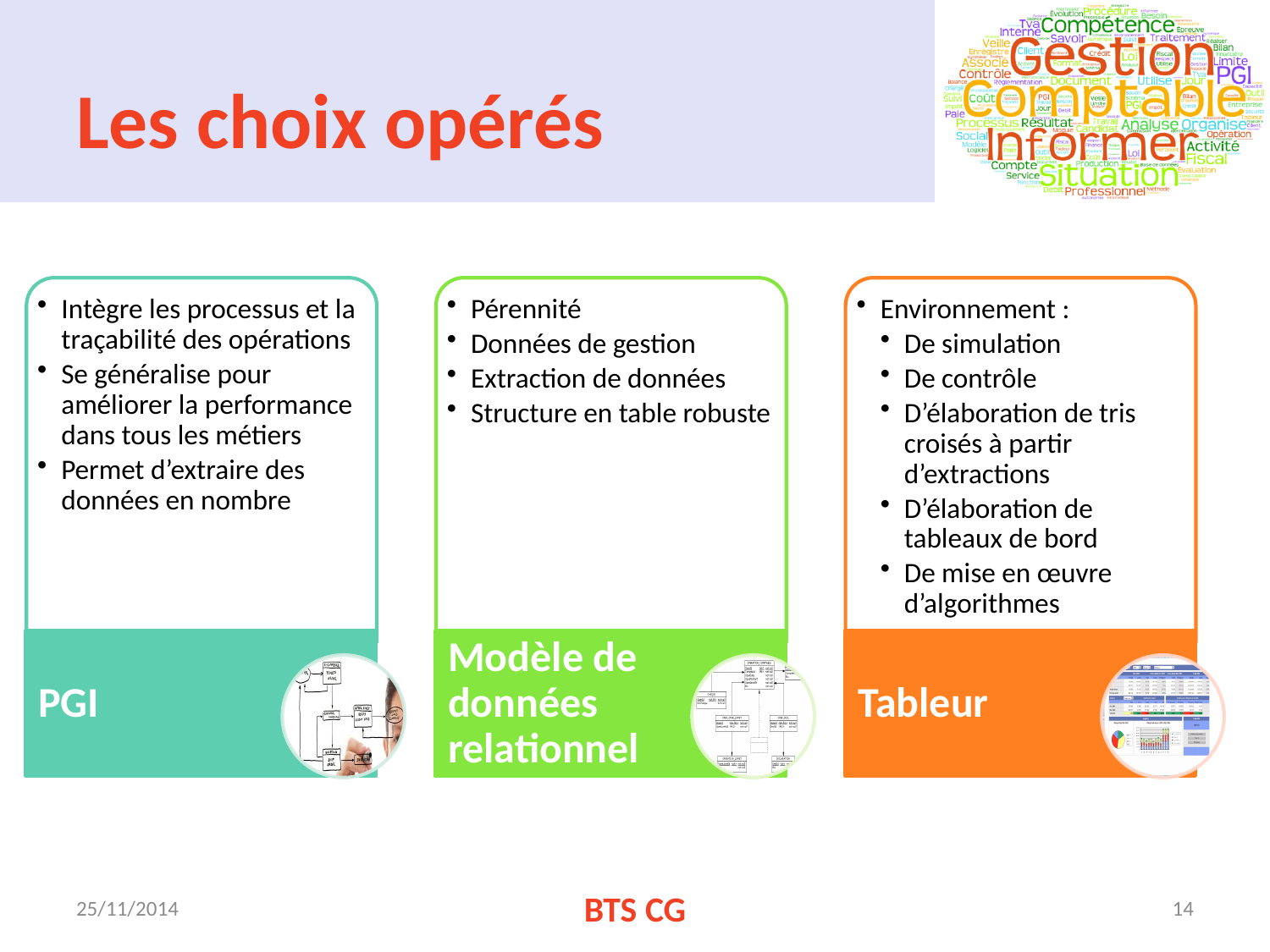

# Les choix opérés
Intègre les processus et la traçabilité des opérations
Se généralise pour améliorer la performance dans tous les métiers
Permet d’extraire des données en nombre
PGI
Pérennité
Données de gestion
Extraction de données
Structure en table robuste
Modèle de données relationnel
Environnement :
De simulation
De contrôle
D’élaboration de tris croisés à partir d’extractions
D’élaboration de tableaux de bord
De mise en œuvre d’algorithmes
Tableur
25/11/2014
BTS CG
14